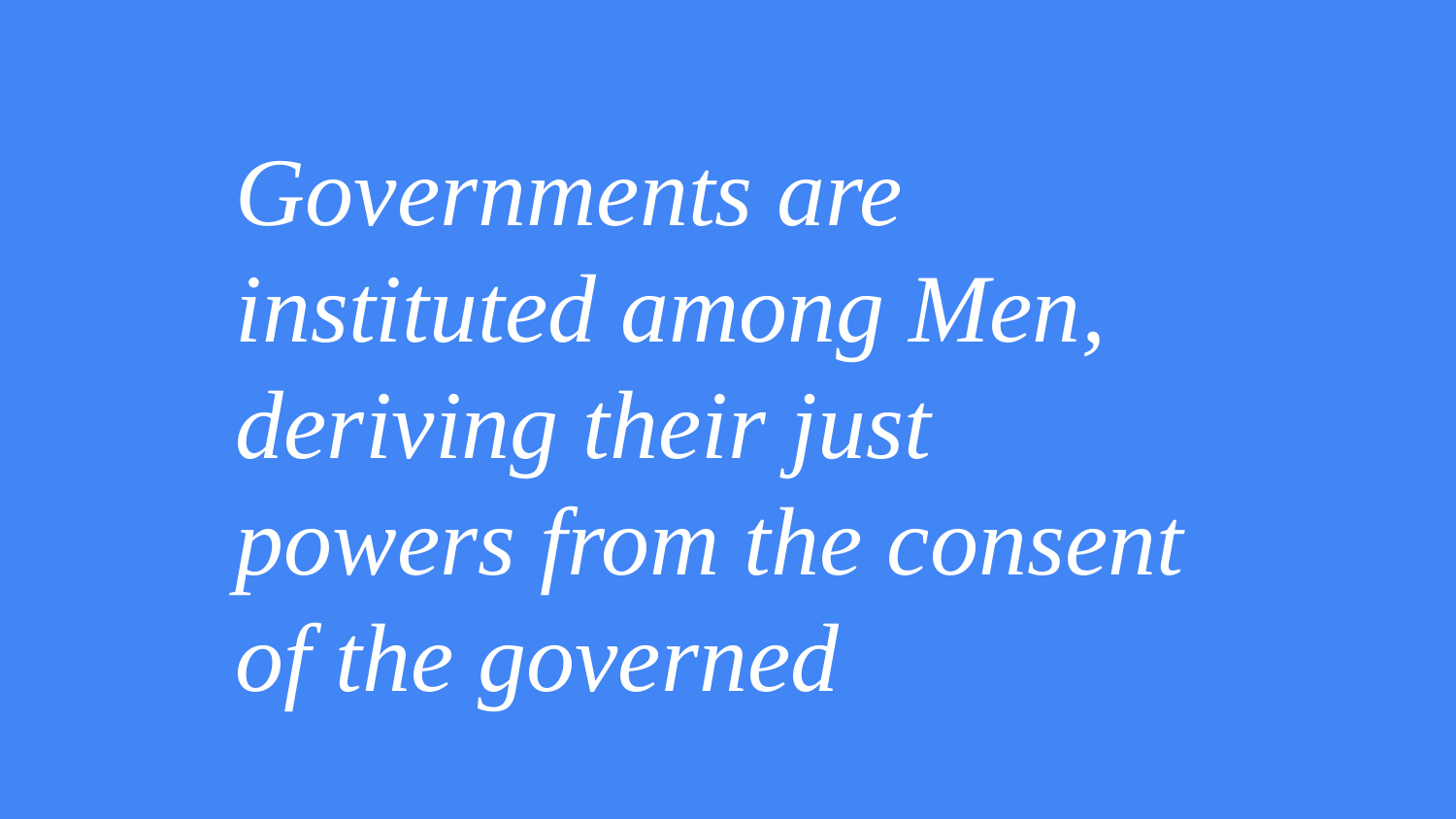

# Governments are instituted among Men, deriving their just powers from the consent of the governed